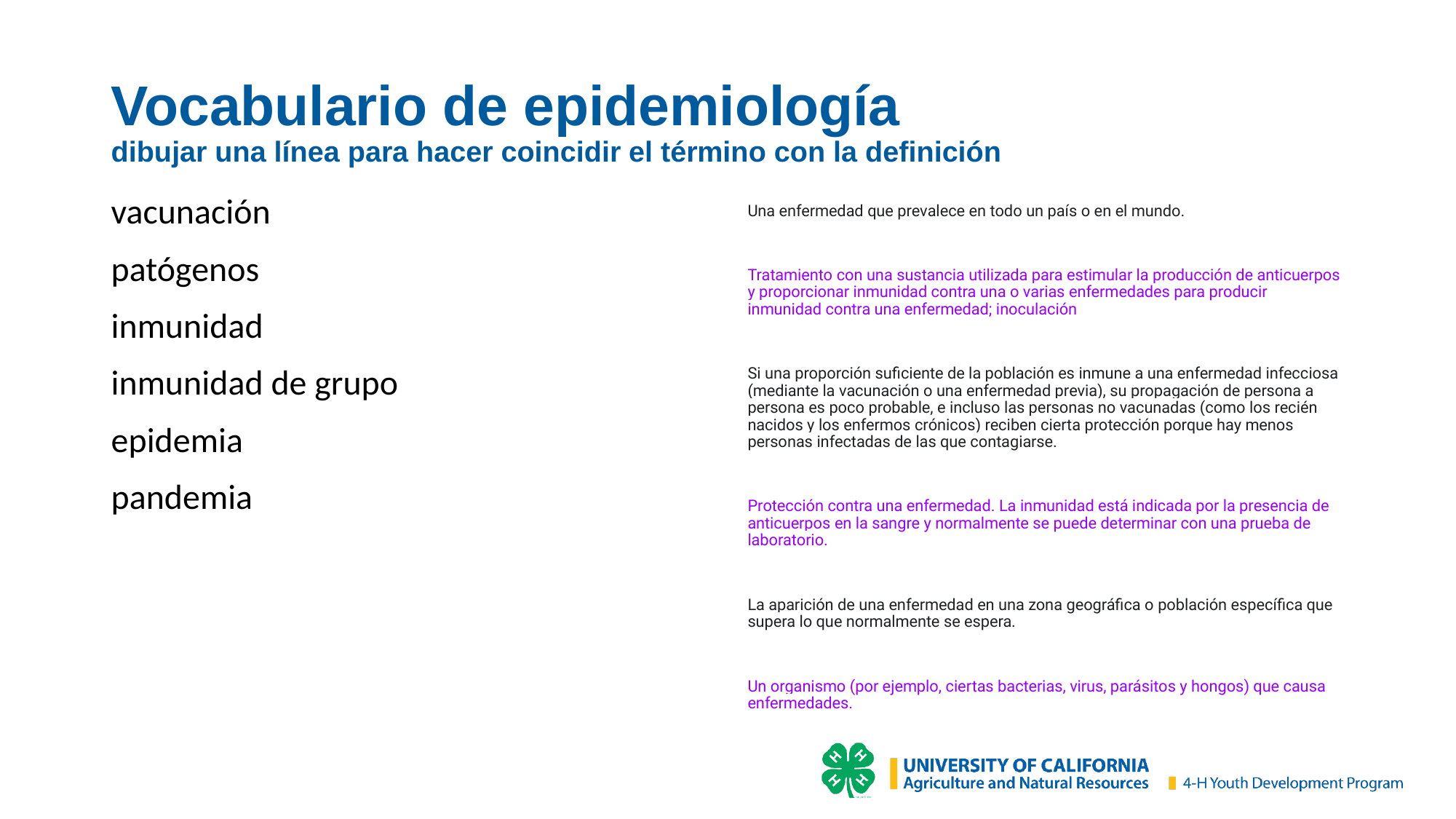

# Vocabulario de epidemiología
dibujar una línea para hacer coincidir el término con la definición
vacunación
patógenos
inmunidad
inmunidad de grupo
epidemia
pandemia
Una enfermedad que prevalece en todo un país o en el mundo.

Tratamiento con una sustancia utilizada para estimular la producción de anticuerpos y proporcionar inmunidad contra una o varias enfermedades para producir inmunidad contra una enfermedad; inoculación

Si una proporción suficiente de la población es inmune a una enfermedad infecciosa (mediante la vacunación o una enfermedad previa), su propagación de persona a persona es poco probable, e incluso las personas no vacunadas (como los recién nacidos y los enfermos crónicos) reciben cierta protección porque hay menos personas infectadas de las que contagiarse.

Protección contra una enfermedad. La inmunidad está indicada por la presencia de anticuerpos en la sangre y normalmente se puede determinar con una prueba de laboratorio.

La aparición de una enfermedad en una zona geográfica o población específica que supera lo que normalmente se espera.

Un organismo (por ejemplo, ciertas bacterias, virus, parásitos y hongos) que causa enfermedades.